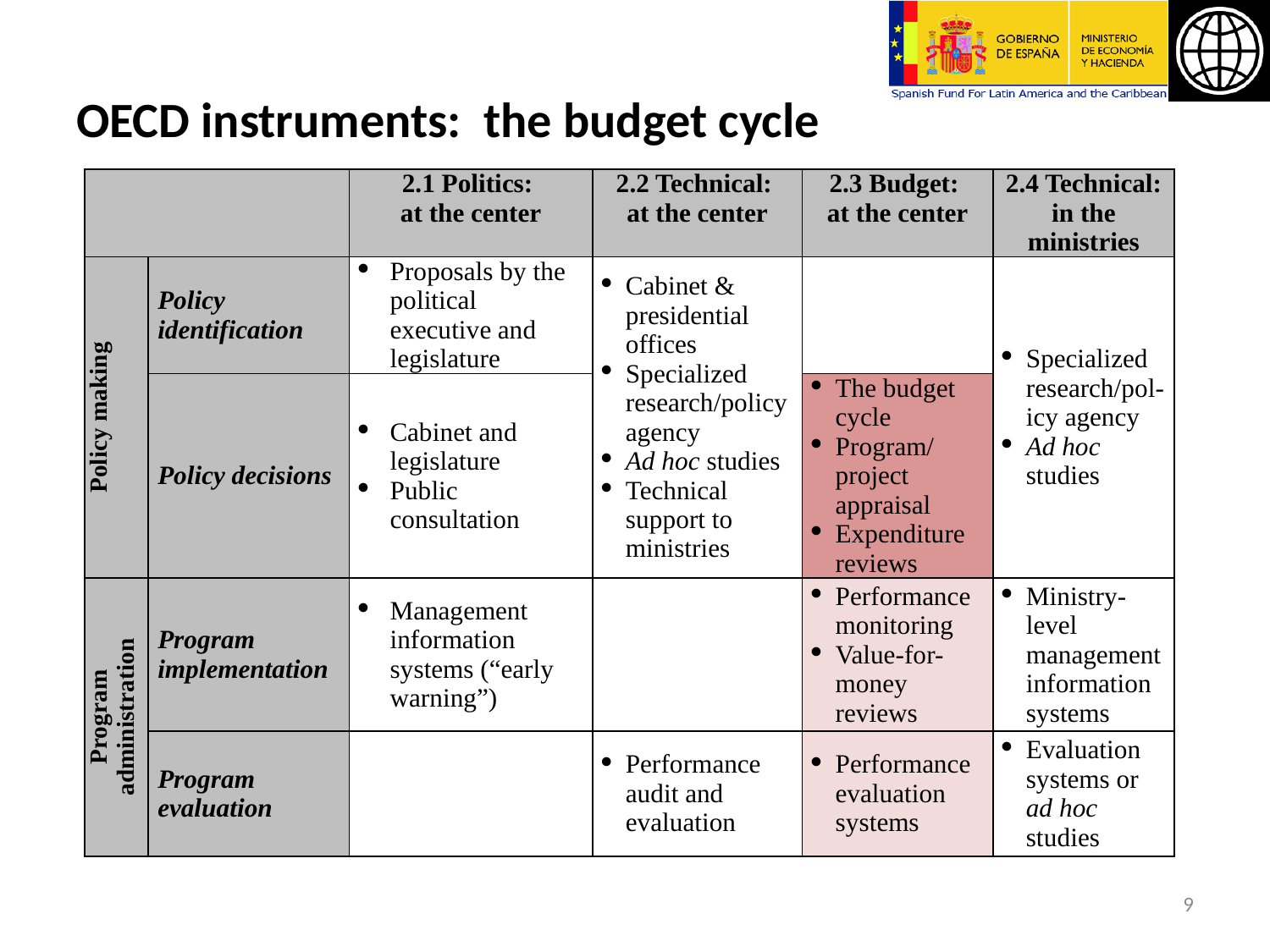

# OECD instruments:  the budget cycle
|  |  | 2.1 Politics: at the center | 2.2 Technical: at the center | 2.3 Budget: at the center | 2.4 Technical: in the ministries |
| --- | --- | --- | --- | --- | --- |
| Policy making | Policy identification | Proposals by the political executive and legislature | Cabinet & presidential offices Specialized research/policy agency Ad hoc studies Technical support to ministries |  | Specialized research/pol- icy agency Ad hoc studies |
|  | Policy decisions | Cabinet and legislature Public consultation |  | The budget cycle Program/ project appraisal Expenditure reviews |  |
| Program administration | Program implementation | Management information systems (“early warning”) |  | Performance monitoring Value-for-money reviews | Ministry-level management information systems |
|  | Program evaluation |  | Performance audit and evaluation | Performance evaluation systems | Evaluation systems or ad hoc studies |
9